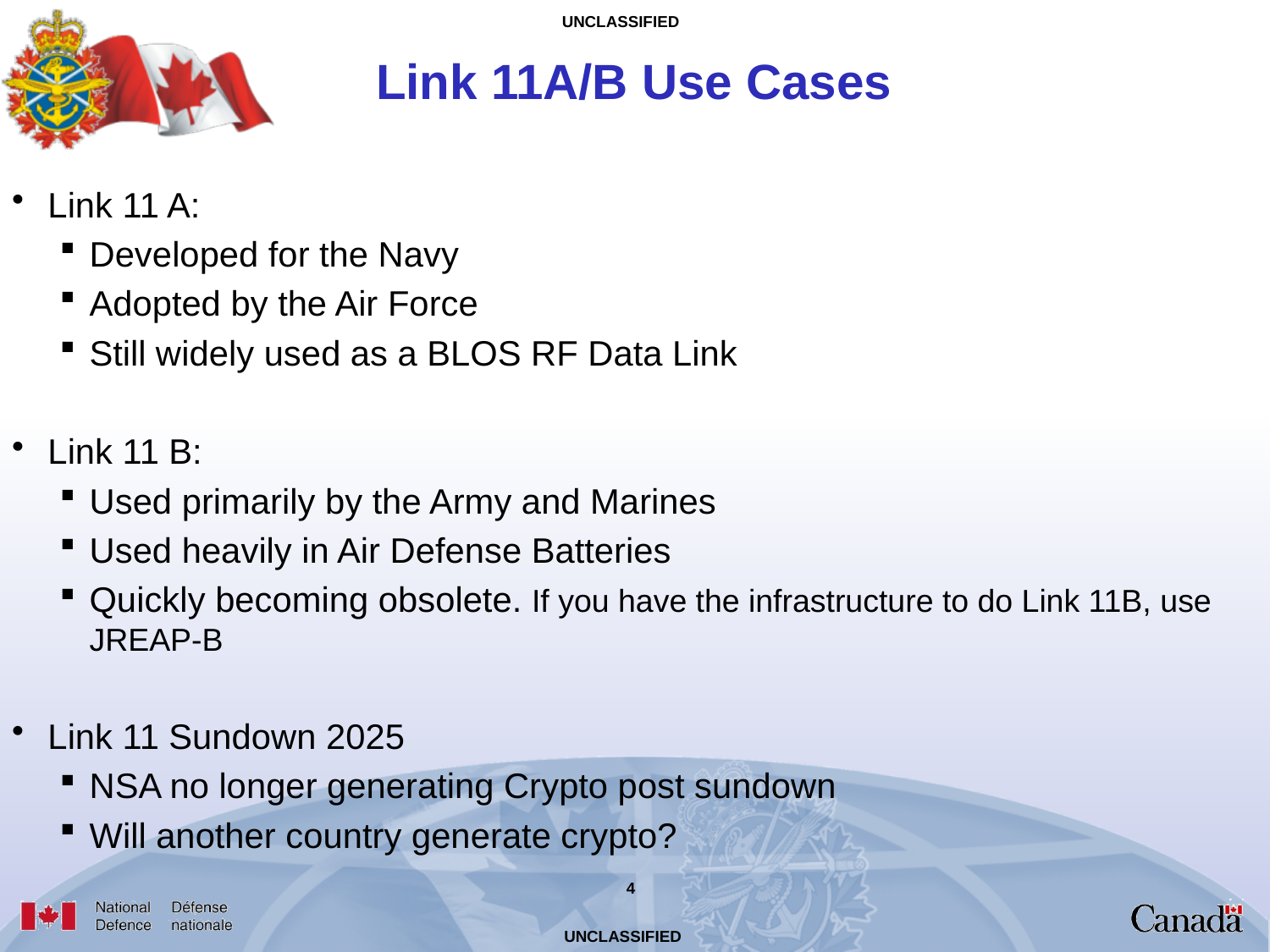

Link 11A/B Use Cases
Link 11 A:
Developed for the Navy
Adopted by the Air Force
Still widely used as a BLOS RF Data Link

Link 11 B:
Used primarily by the Army and Marines
Used heavily in Air Defense Batteries
Quickly becoming obsolete. If you have the infrastructure to do Link 11B, use JREAP-B

Link 11 Sundown 2025
NSA no longer generating Crypto post sundown
Will another country generate crypto?